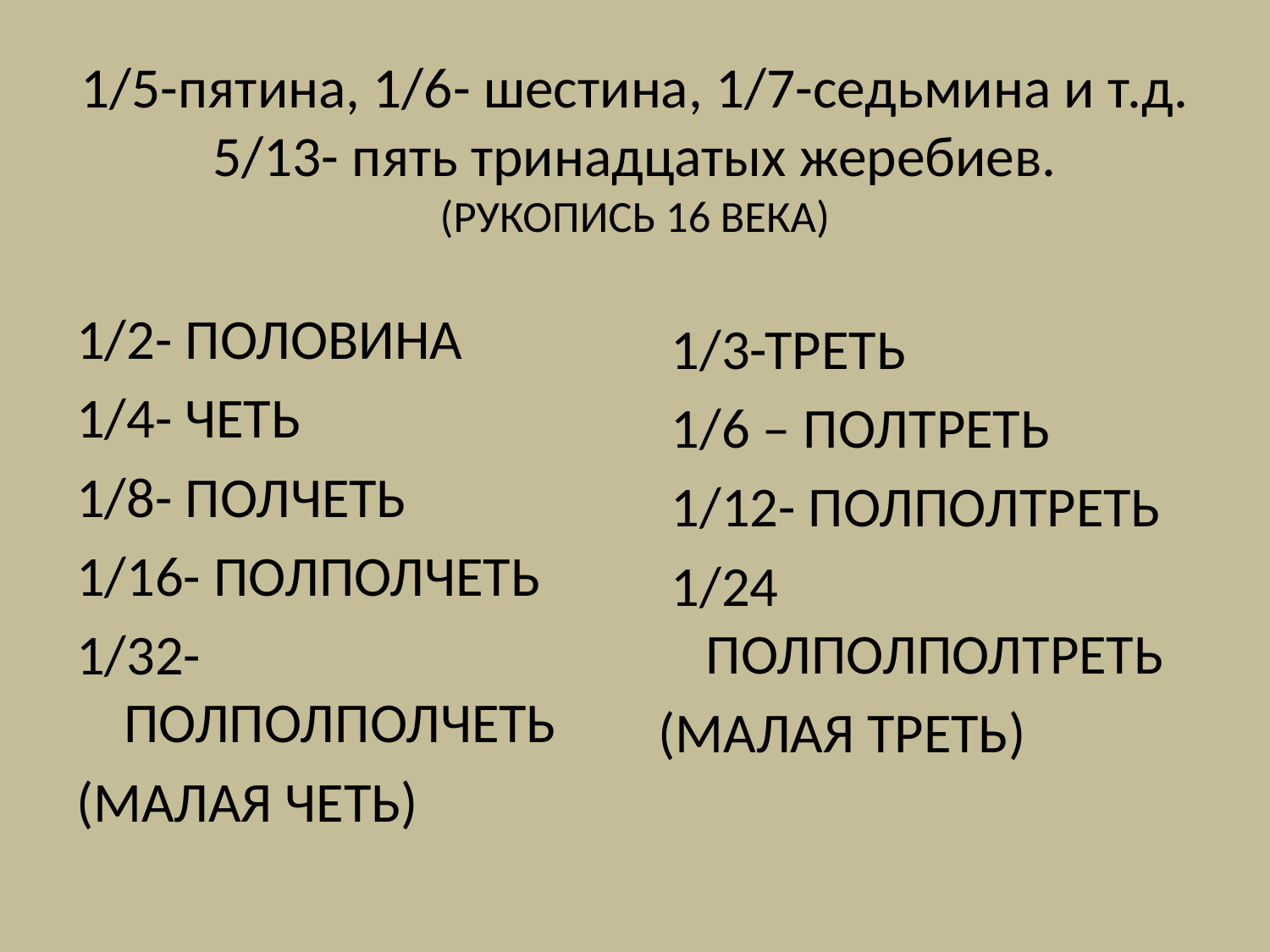

# 1/5-пятина, 1/6- шестина, 1/7-седьмина и т.д. 5/13- пять тринадцатых жеребиев. (РУКОПИСЬ 16 ВЕКА)
1/2- ПОЛОВИНА
1/4- ЧЕТЬ
1/8- ПОЛЧЕТЬ
1/16- ПОЛПОЛЧЕТЬ
1/32-ПОЛПОЛПОЛЧЕТЬ
(МАЛАЯ ЧЕТЬ)
 1/3-ТРЕТЬ
 1/6 – ПОЛТРЕТЬ
 1/12- ПОЛПОЛТРЕТЬ
 1/24 ПОЛПОЛПОЛТРЕТЬ
(МАЛАЯ ТРЕТЬ)